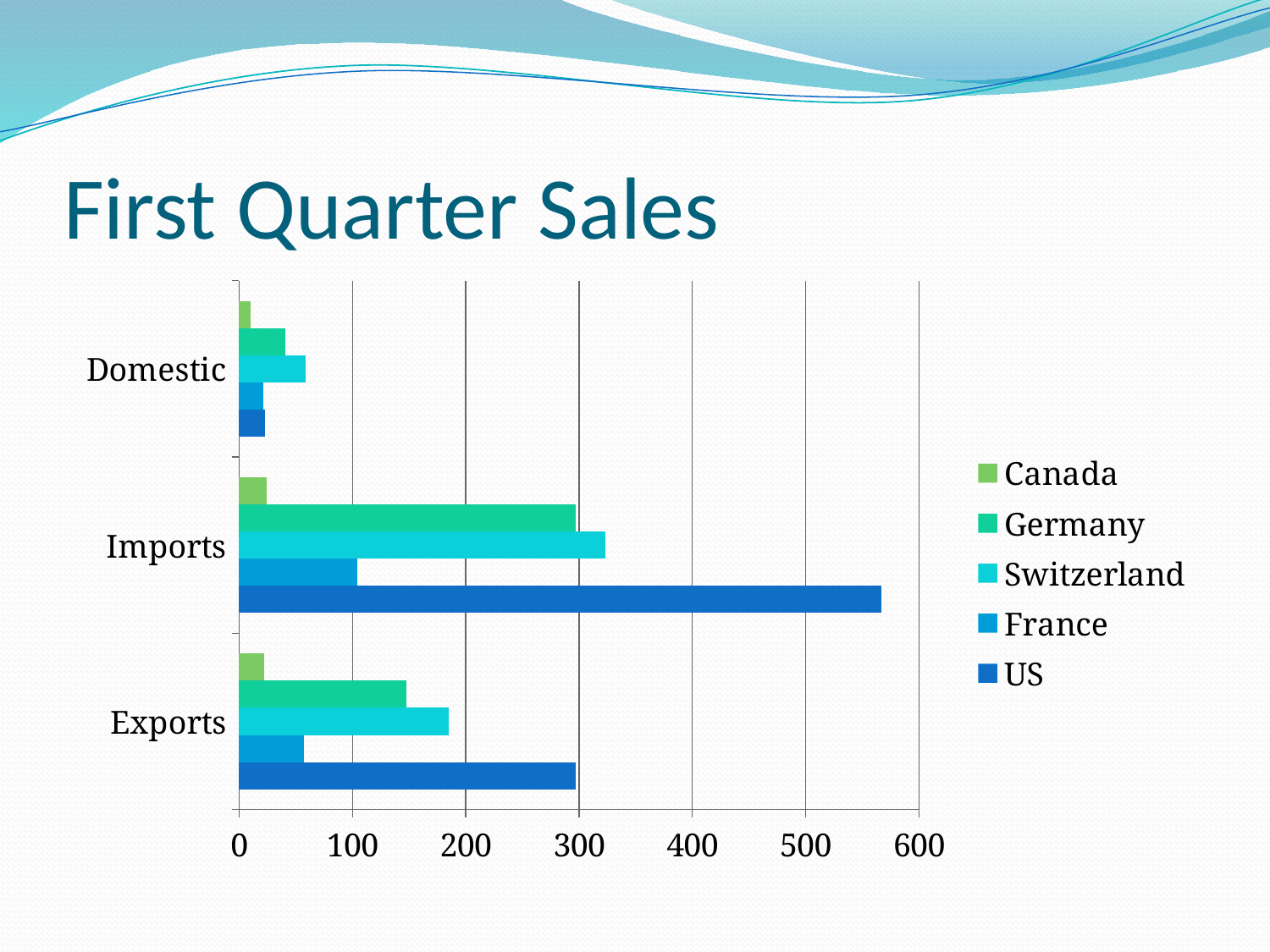

# First Quarter Sales

### Chart

| Category | US | France | Switzerland | Germany | Canada |
|---|---|---|---|---|---|
| Exports | 297.0 | 57.0 | 185.0 | 148.0 | 22.0 |
| Imports | 567.0 | 104.0 | 323.0 | 297.0 | 24.0 |
| Domestic | 23.0 | 21.0 | 59.0 | 41.0 | 10.0 |